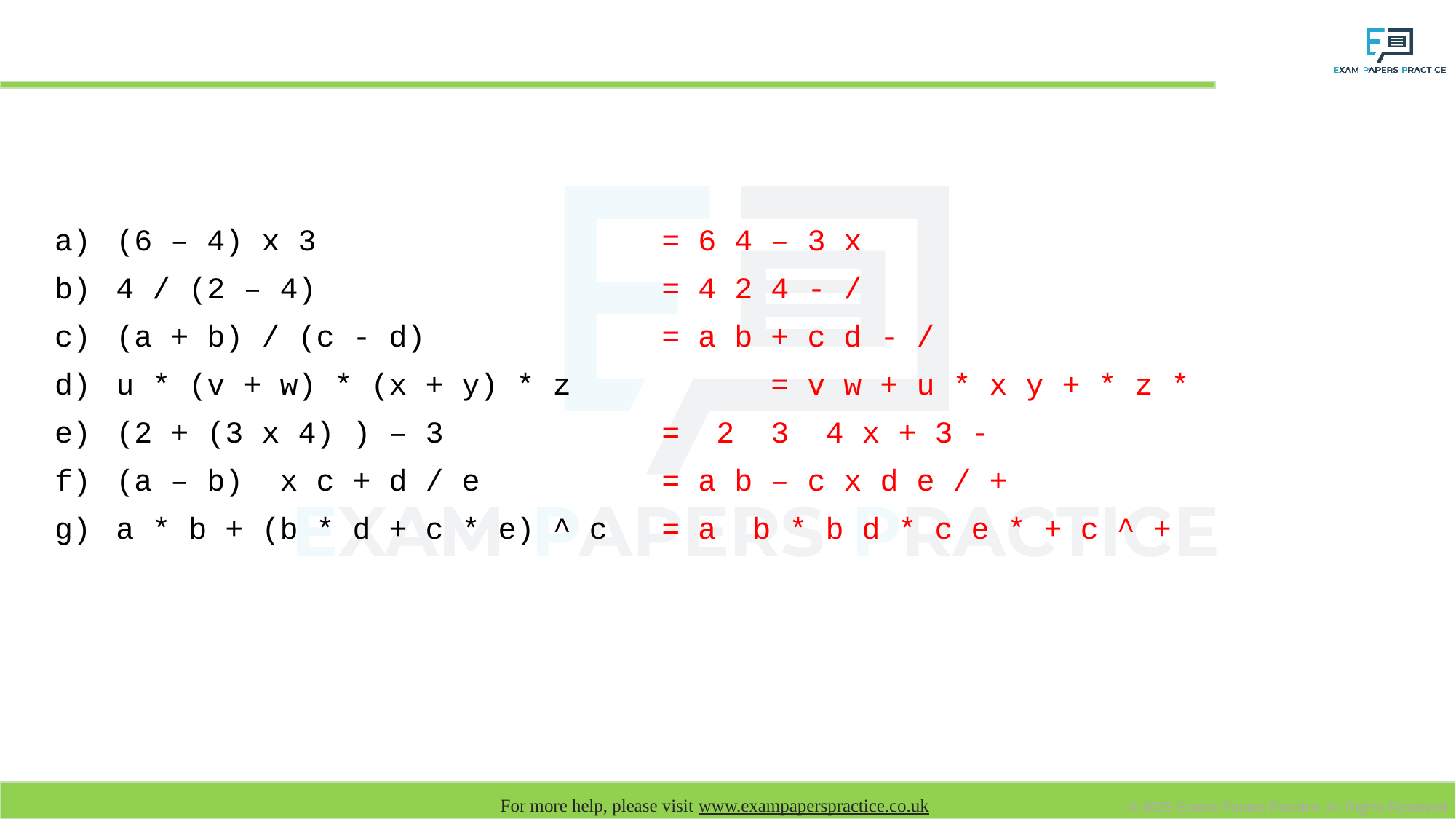

# Convert the following from infix notation to RPN

(6 – 4) x 3	                 	= 6 4 – 3 x
4 / (2 – 4)                	= 4 2 4 - /
(a + b) / (c - d)           	= a b + c d - /
u * (v + w) * (x + y) * z		= v w + u * x y + * z *
(2 + (3 x 4) ) – 3         	=  2  3  4 x + 3 -
(a – b)  x c + d / e   		= a b – c x d e / +
a * b + (b * d + c * e) ^ c 	= a  b * b d * c e * + c ^ +